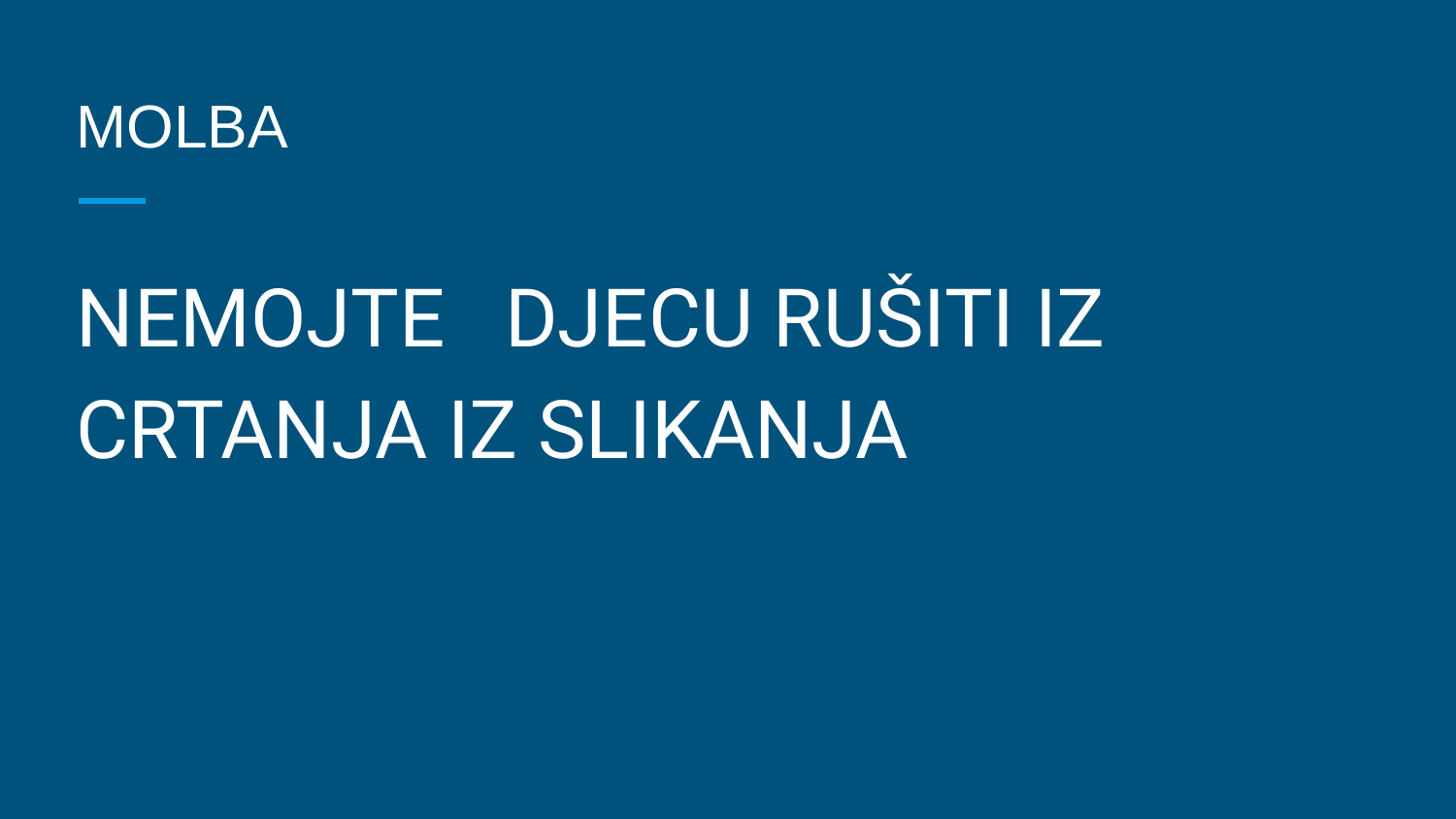

# MOLBA
NEMOJTE   DJECU RUŠITI IZ CRTANJA IZ SLIKANJA